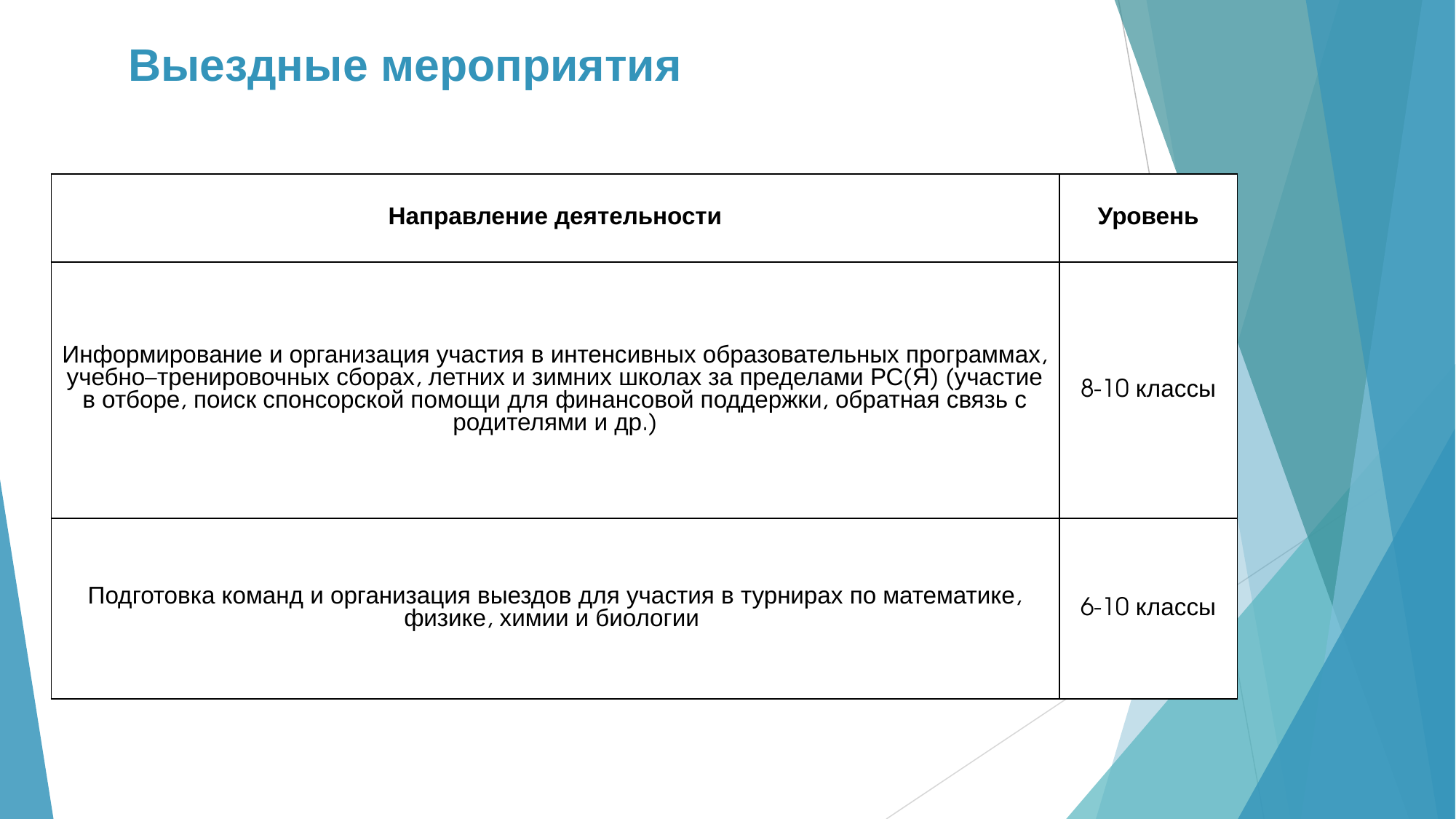

Выездные мероприятия
| Направление деятельности | Уровень |
| --- | --- |
| Информирование и организация участия в интенсивных образовательных программах, учебно–тренировочных сборах, летних и зимних школах за пределами РС(Я) (участие в отборе, поиск спонсорской помощи для финансовой поддержки, обратная связь с родителями и др.) | 8-10 классы |
| Подготовка команд и организация выездов для участия в турнирах по математике, физике, химии и биологии | 6-10 классы |